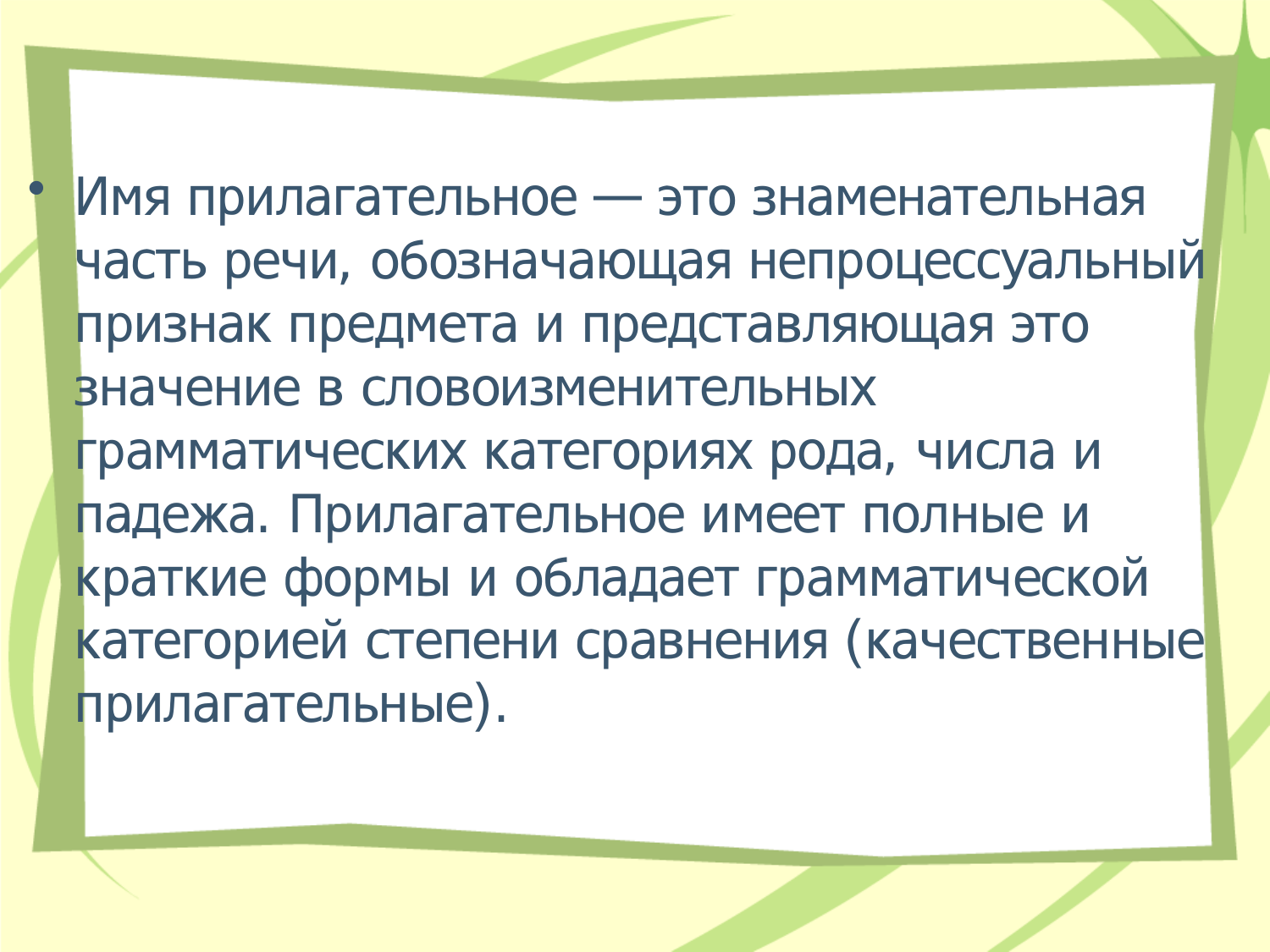

Имя прилагательное — это знаменательная часть речи, обозначающая непроцессуальный признак предмета и представляющая это значение в словоизменительных грамматических категориях рода, числа и падежа. Прилагательное имеет полные и краткие формы и обладает грамматической категорией степени сравнения (качественные прилагательные).